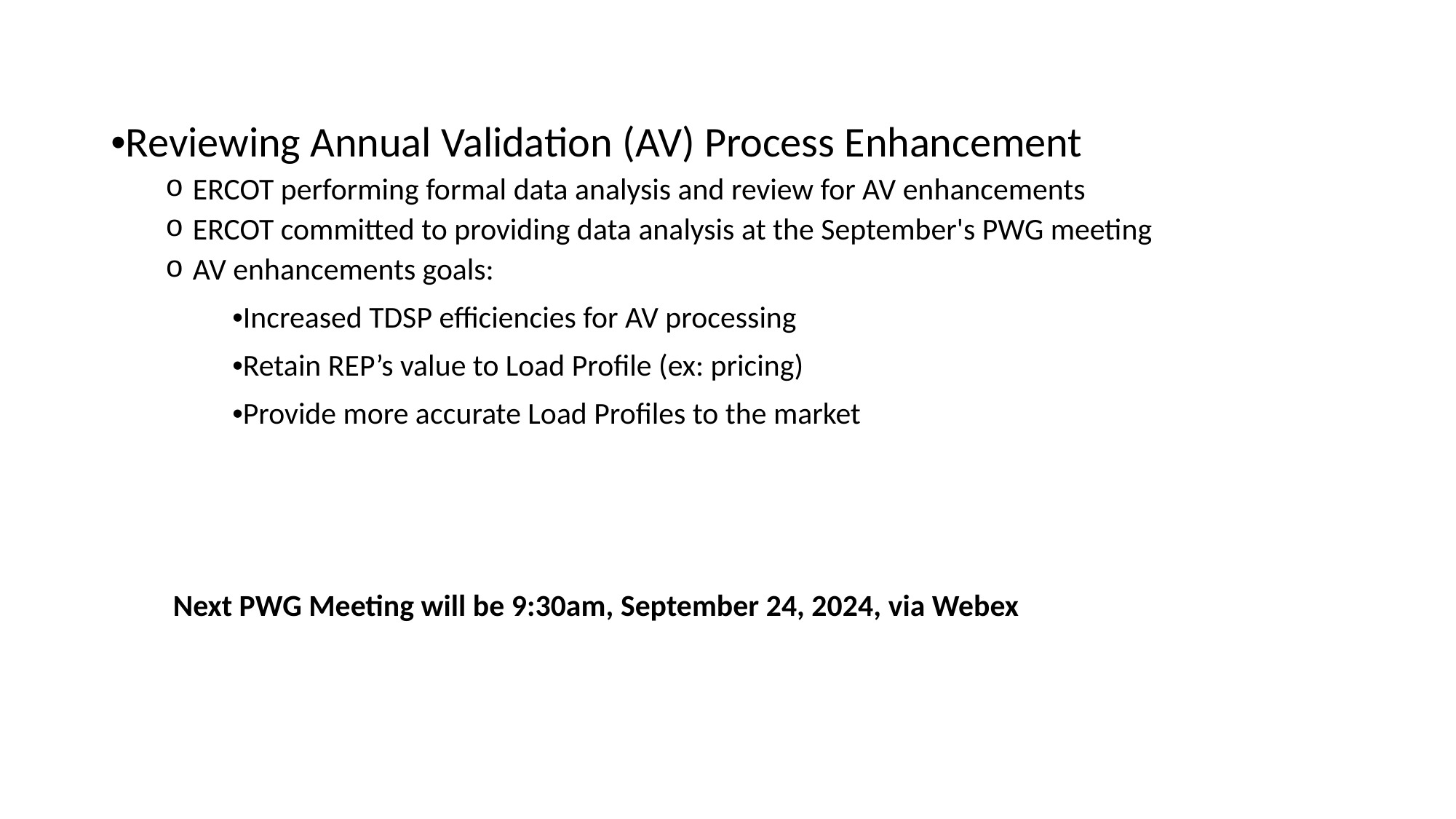

•Reviewing Annual Validation (AV) Process Enhancement
ERCOT performing formal data analysis and review for AV enhancements
ERCOT committed to providing data analysis at the September's PWG meeting
AV enhancements goals:
    •Increased TDSP efficiencies for AV processing
    •Retain REP’s value to Load Profile (ex: pricing)
    •Provide more accurate Load Profiles to the market

         Next PWG Meeting will be 9:30am, September 24, 2024, via Webex